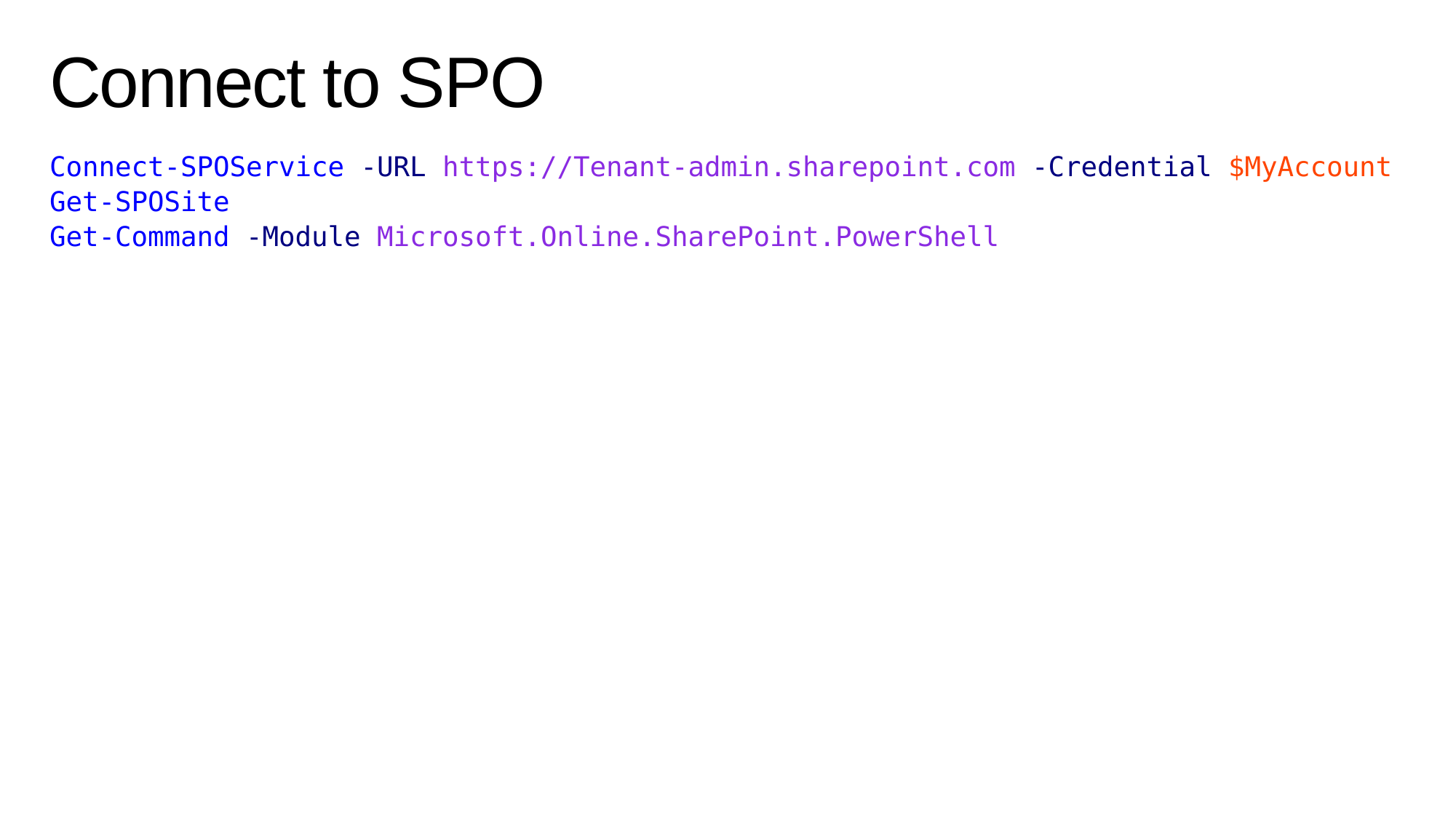

# Connect to SPO
Connect-SPOService -URL https://Tenant-admin.sharepoint.com -Credential $MyAccount
Get-SPOSite
Get-Command -Module Microsoft.Online.SharePoint.PowerShell